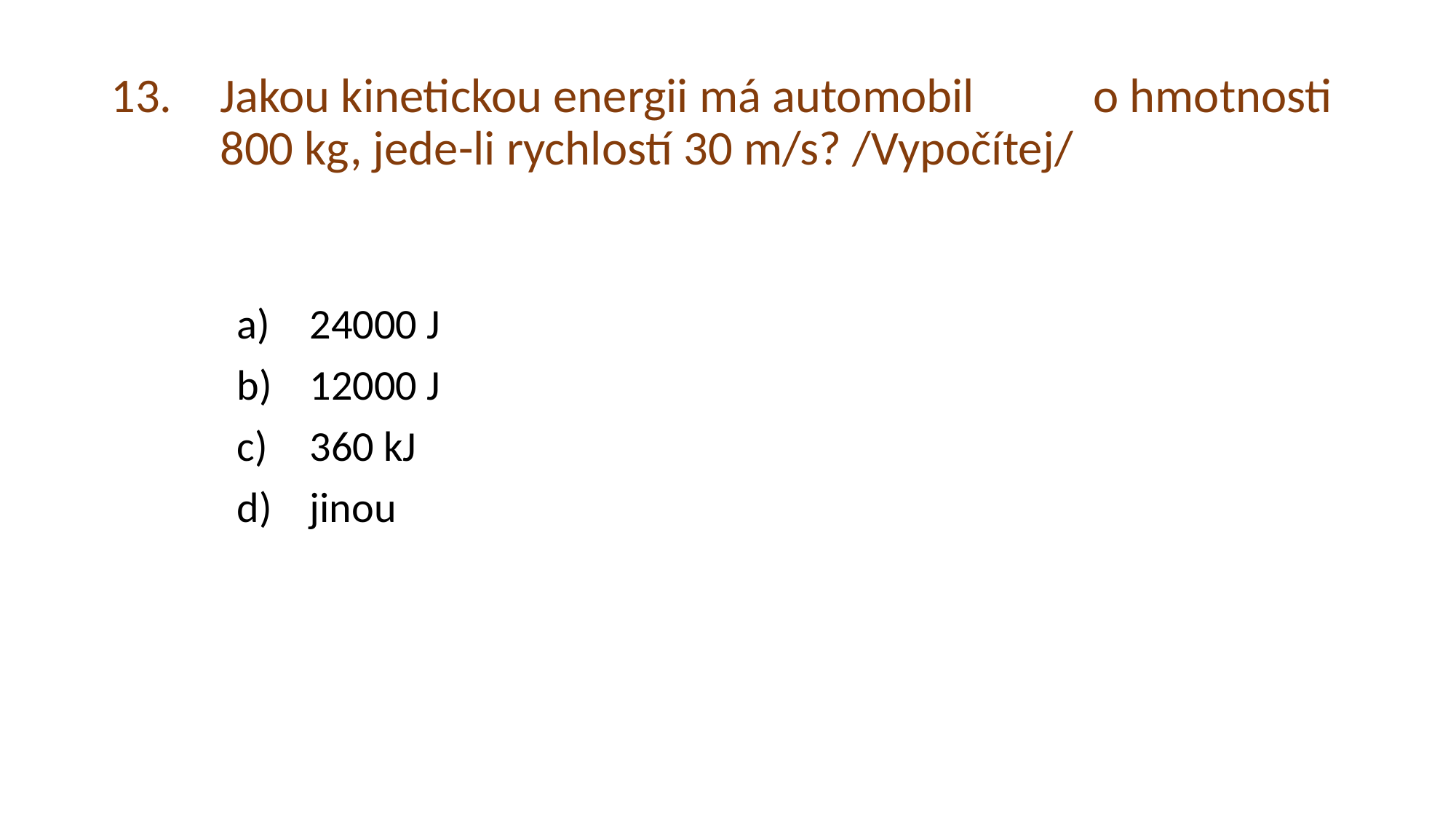

# 13. 	Jakou kinetickou energii má automobil 	o hmotnosti     	800 kg, jede-li rychlostí 30 m/s? /Vypočítej/
24000 J
12000 J
360 kJ
jinou